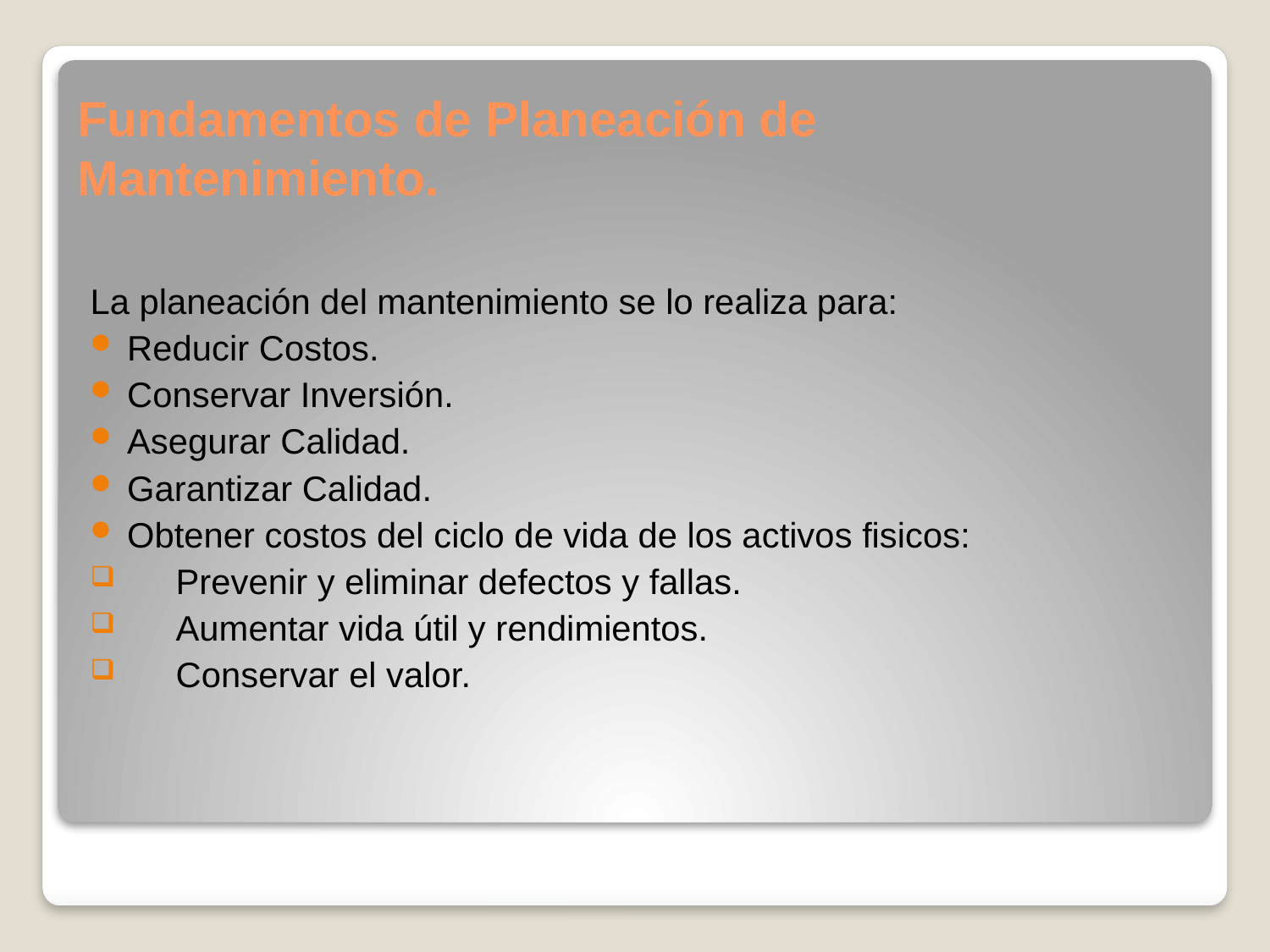

# Fundamentos de Planeación de Mantenimiento.
La planeación del mantenimiento se lo realiza para:
Reducir Costos.
Conservar Inversión.
Asegurar Calidad.
Garantizar Calidad.
Obtener costos del ciclo de vida de los activos fisicos:
     Prevenir y eliminar defectos y fallas.
     Aumentar vida útil y rendimientos.
     Conservar el valor.